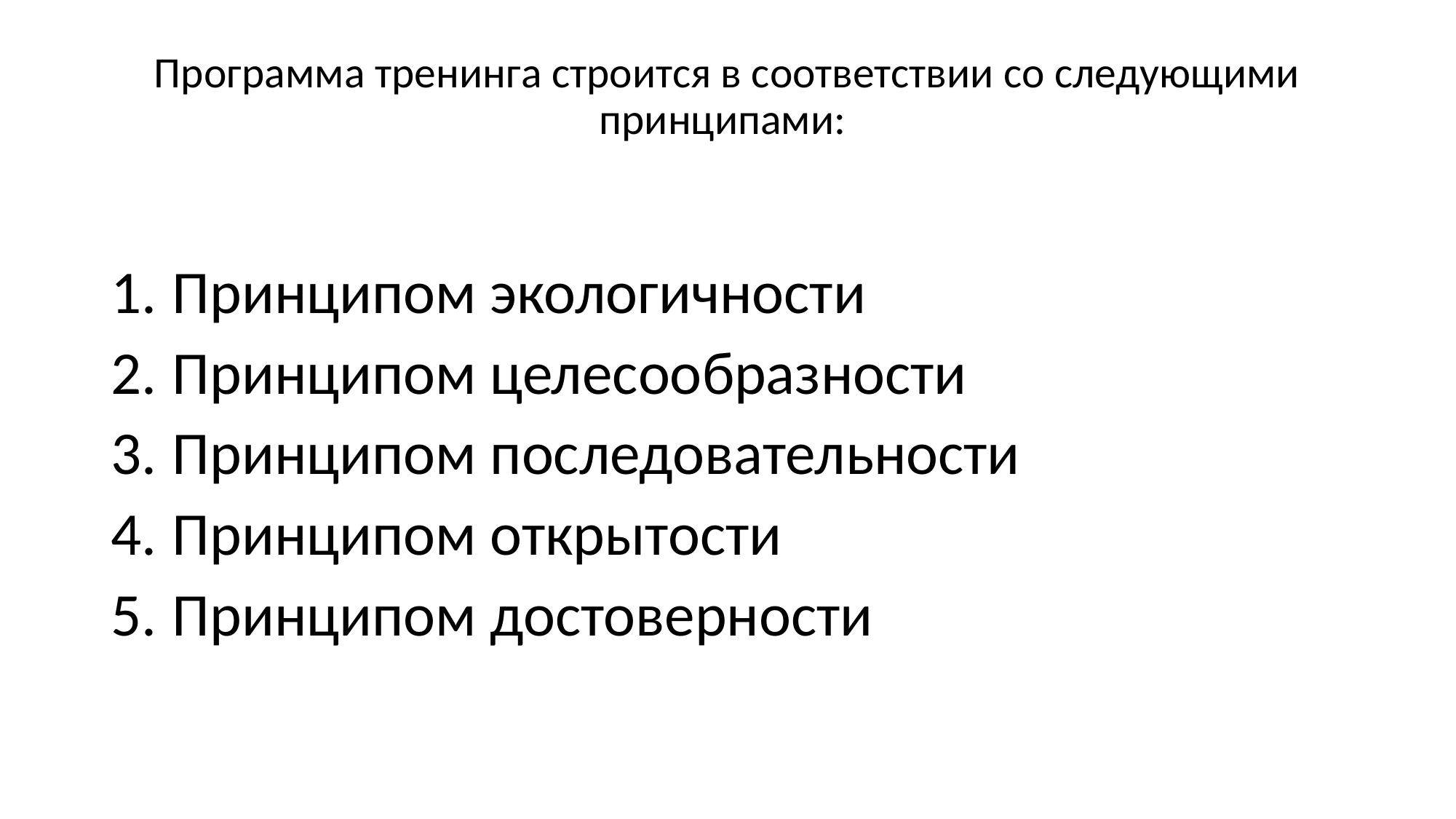

# Программа тренинга строится в соответствии со следующими принципами:
Принципом экологичности
Принципом целесообразности
Принципом последовательности
Принципом открытости
Принципом достоверности